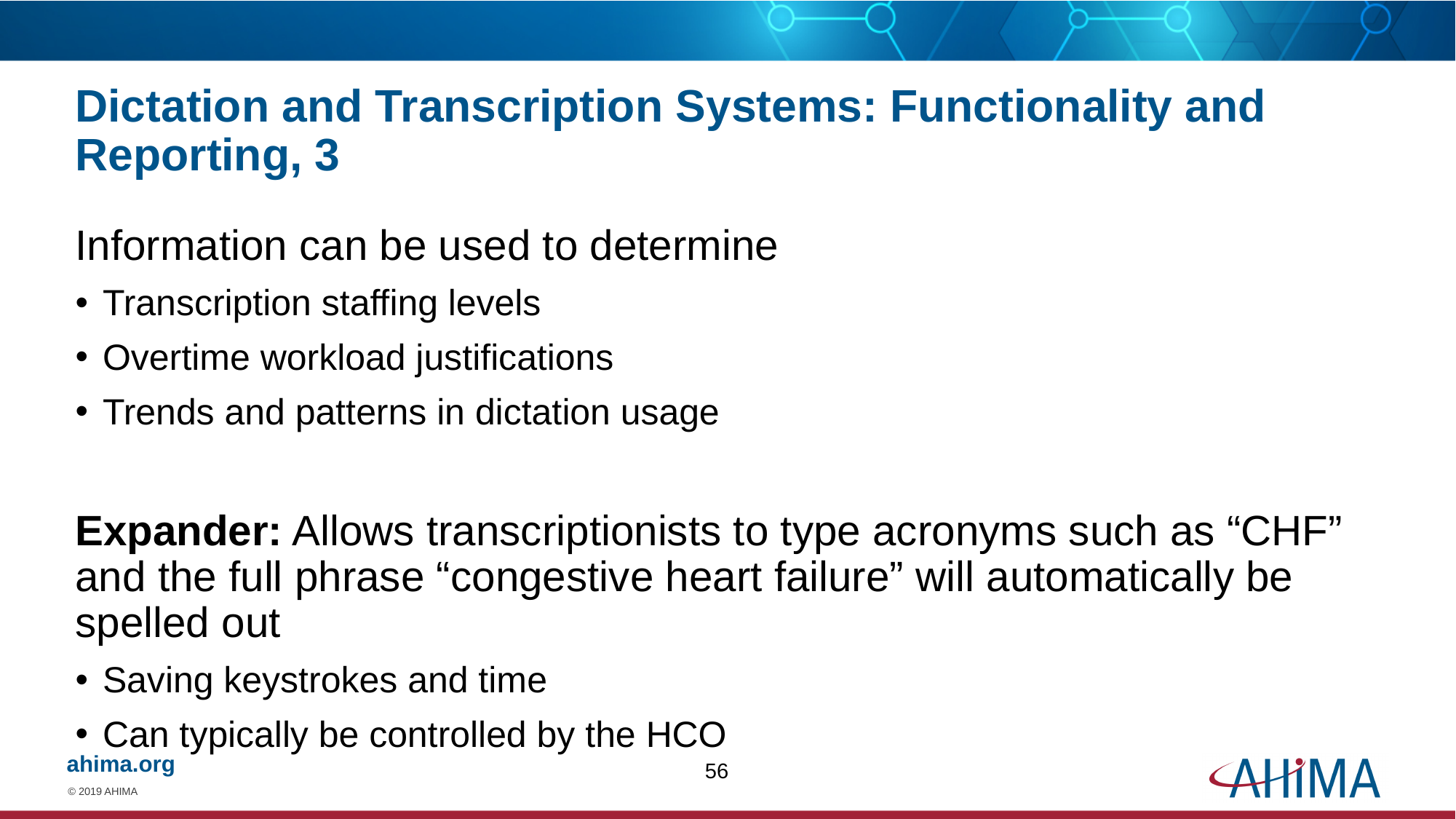

# Dictation and Transcription Systems: Functionality and Reporting, 3
Information can be used to determine
Transcription staffing levels
Overtime workload justifications
Trends and patterns in dictation usage

Expander: Allows transcriptionists to type acronyms such as “CHF” and the full phrase “congestive heart failure” will automatically be spelled out
Saving keystrokes and time
Can typically be controlled by the HCO